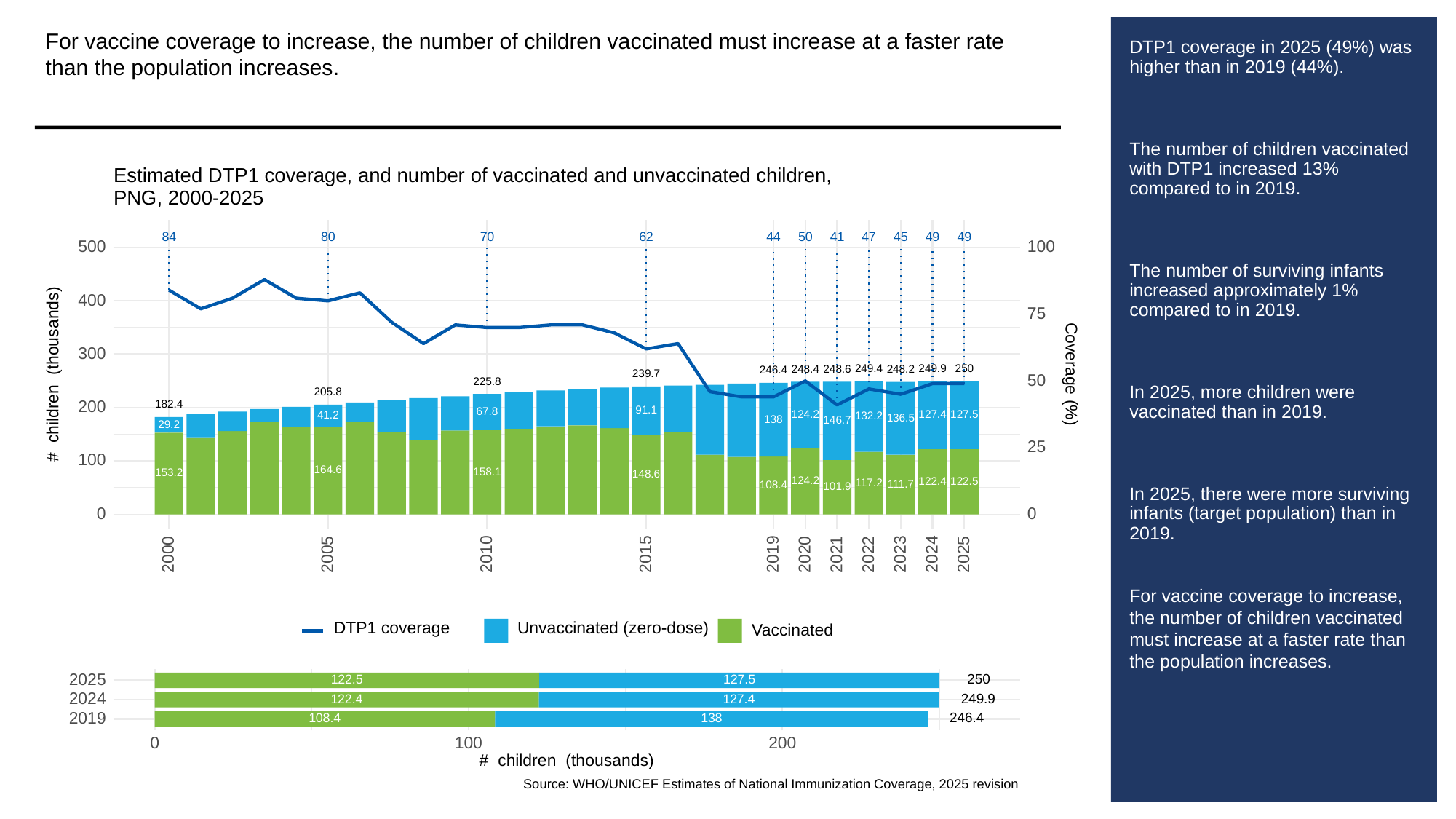

For vaccine coverage to increase, the number of children vaccinated must increase at a faster rate than the population increases.
# DTP1 coverage in 2025 (49%) was higher than in 2019 (44%).

The number of children vaccinated with DTP1 increased 13% compared to in 2019.

The number of surviving infants increased approximately 1% compared to in 2019.

In 2025, more children were vaccinated than in 2019.

In 2025, there were more surviving infants (target population) than in 2019.

For vaccine coverage to increase, the number of children vaccinated must increase at a faster rate than the population increases.

Estimated DTP1 coverage, and number of vaccinated and unvaccinated children,
PNG, 2000-2025

84
80
70
62
50
49
49
45
41
44
47
100
500

400

75

300

250
249.9
249.4
248.6
248.4
248.2
#  children  (thousands)
Coverage (%)
246.4
239.7
50
225.8

205.8

182.4
200

91.1

67.8

127.5
124.2
127.4

41.2
132.2
136.5

138
146.7

29.2

25

100

164.6
158.1
153.2
148.6
124.2
122.5
122.4
117.2
111.7
108.4
101.9

0
0

2023
2000
2005
2010
2015
2019
2020
2021
2022
2024
2025

Unvaccinated (zero-dose)
DTP1 coverage
Vaccinated

2025
250
122.5
127.5

2024
249.9
122.4
127.4

2019
246.4
138
108.4

0
100
200
#  children  (thousands)
Source: WHO/UNICEF Estimates of National Immunization Coverage, 2025 revision